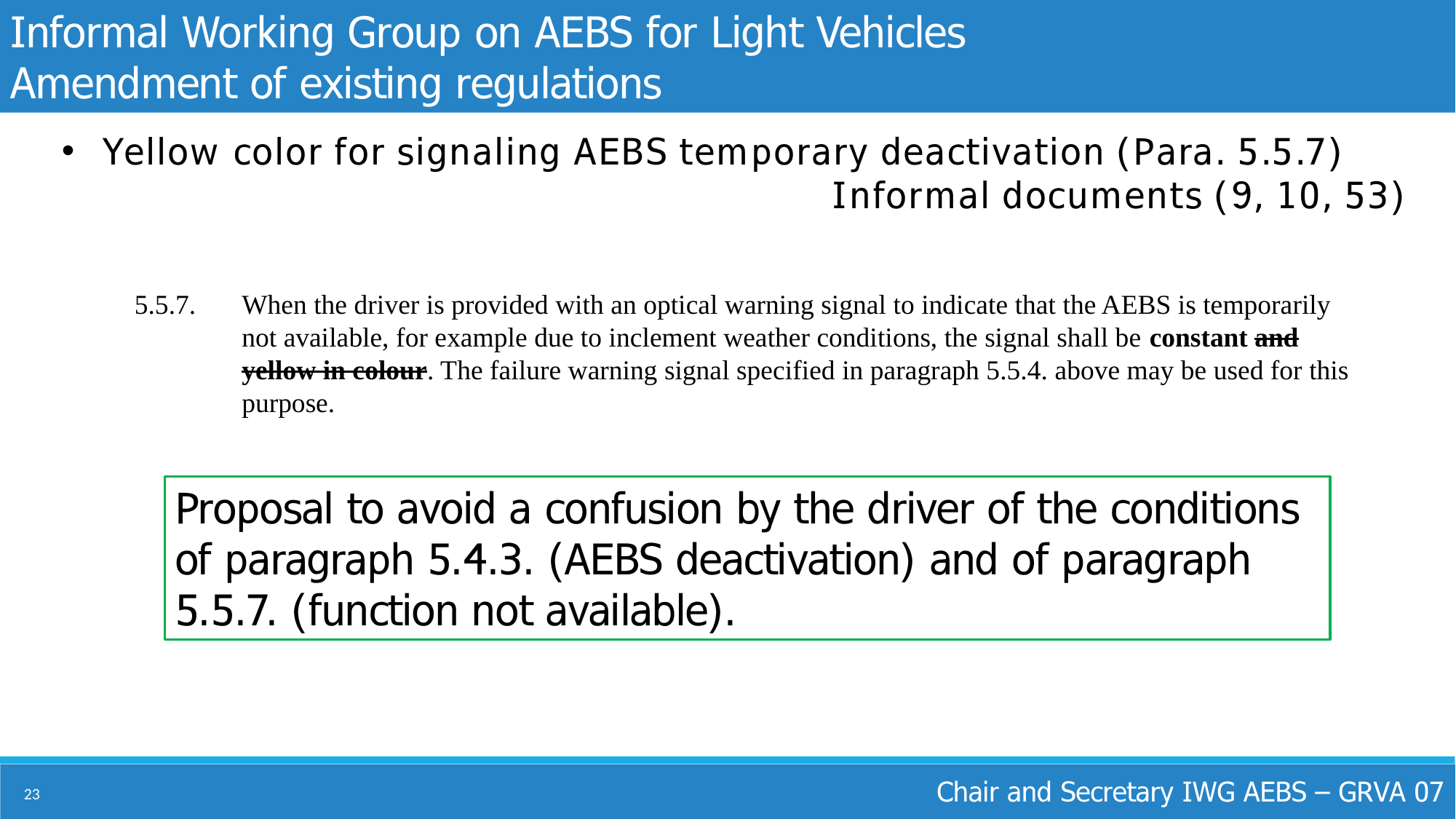

Informal Working Group on AEBS for Light Vehicles
Amendment of existing regulations
Yellow color for signaling AEBS temporary deactivation (Para. 5.5.7)
Informal documents (9, 10, 53)
5.5.7. 	When the driver is provided with an optical warning signal to indicate that the AEBS is temporarily not available, for example due to inclement weather conditions, the signal shall be constant and yellow in colour. The failure warning signal specified in paragraph 5.5.4. above may be used for this purpose.
Proposal to avoid a confusion by the driver of the conditions of paragraph 5.4.3. (AEBS deactivation) and of paragraph 5.5.7. (function not available).
Chair and Secretary IWG AEBS – GRVA 07
23